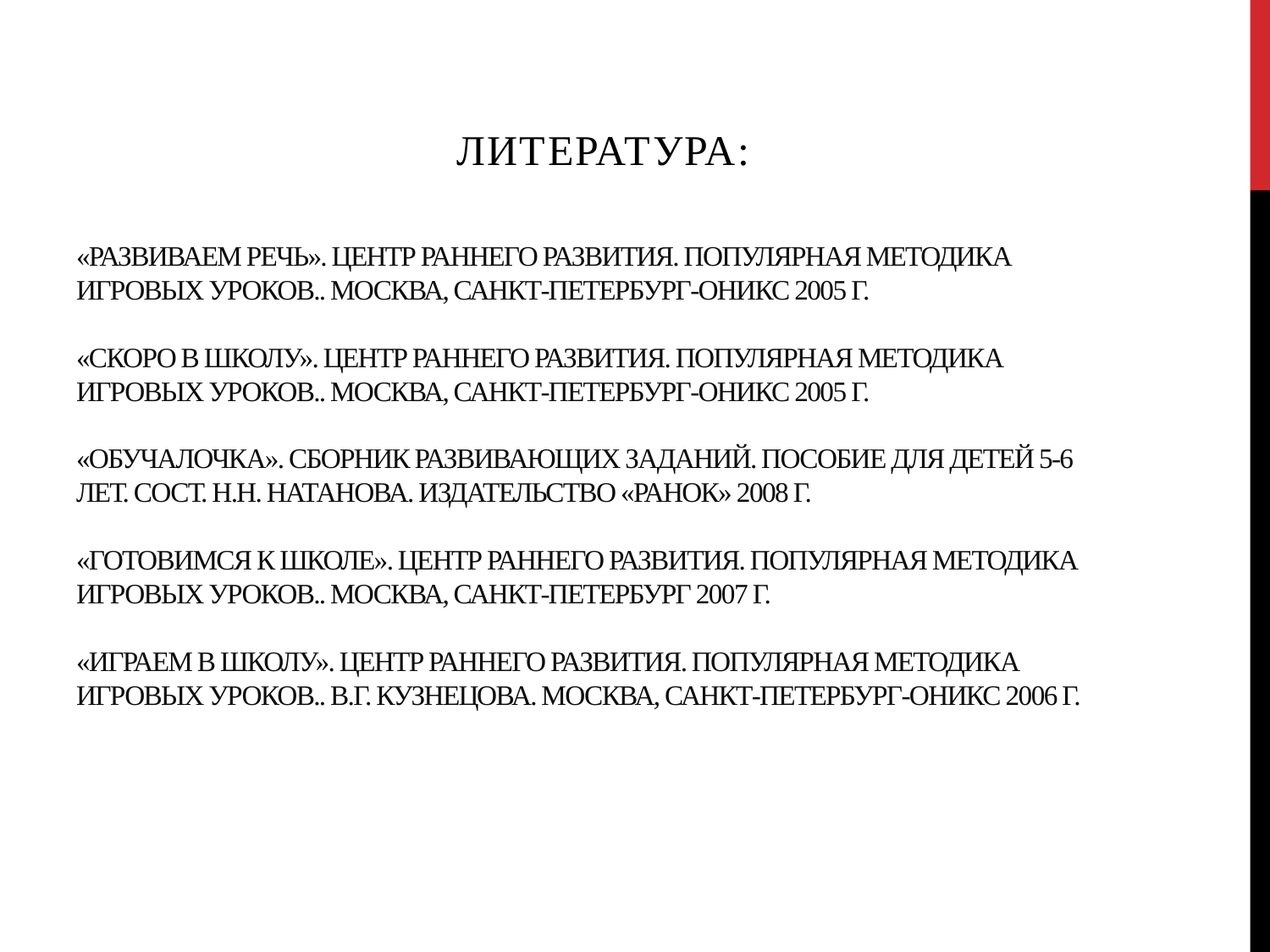

Литература:
# «Развиваем речь». Центр раннего развития. Популярная методика игровых уроков.. Москва, Санкт-Петербург-Оникс 2005 г. «Скоро в школу». Центр раннего развития. Популярная методика игровых уроков.. Москва, Санкт-Петербург-Оникс 2005 г. «Обучалочка». Сборник развивающих заданий. Пособие для детей 5-6 лет. Сост. Н.Н. Натанова. Издательство «Ранок» 2008 г. «Готовимся к школе». Центр раннего развития. Популярная методика игровых уроков.. Москва, Санкт-Петербург 2007 г. «Играем в школу». Центр раннего развития. Популярная методика игровых уроков.. В.Г. Кузнецова. Москва, Санкт-Петербург-Оникс 2006 г.